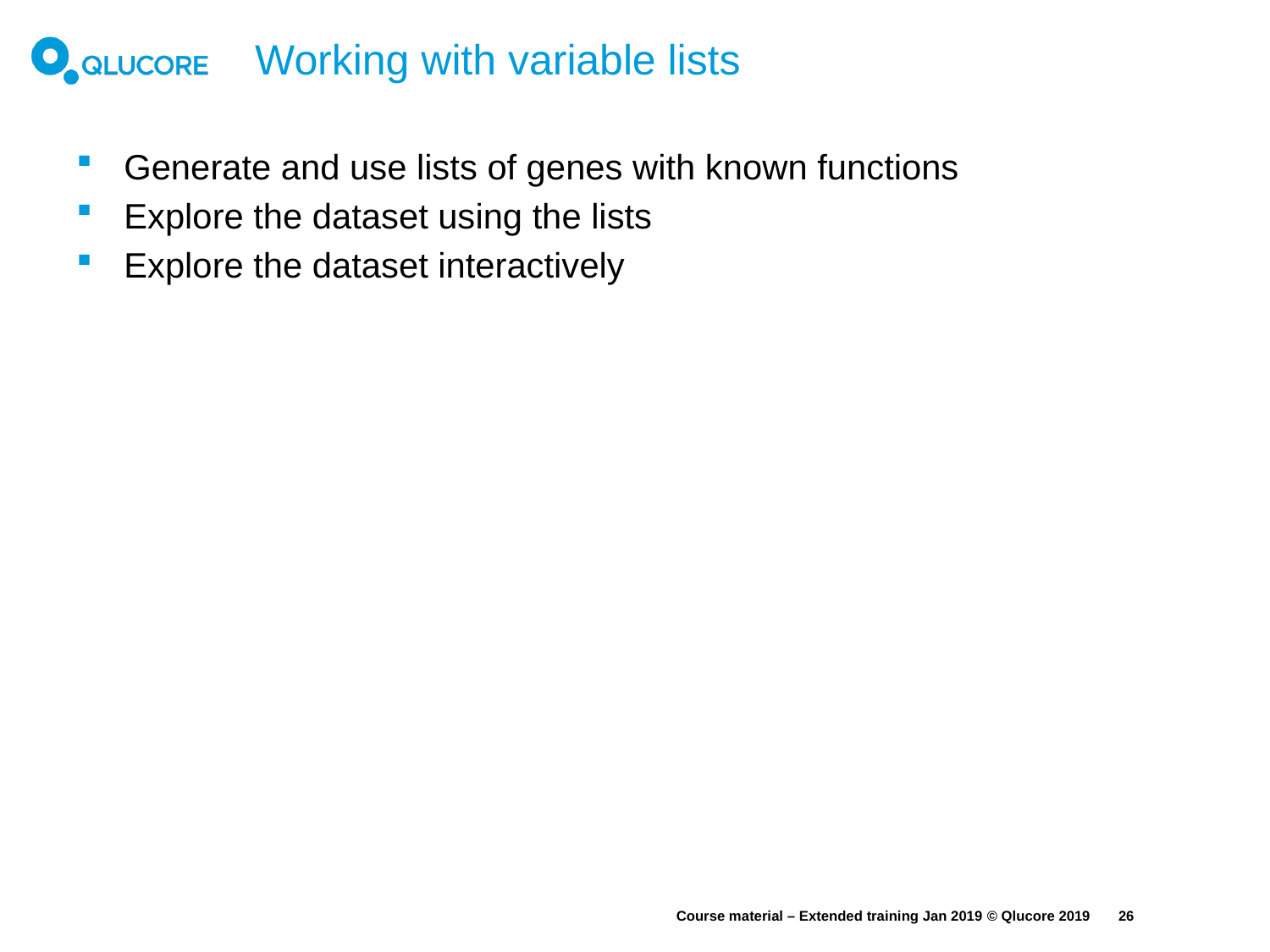

# Working with variable lists
Generate and use lists of genes with known functions
Explore the dataset using the lists
Explore the dataset interactively